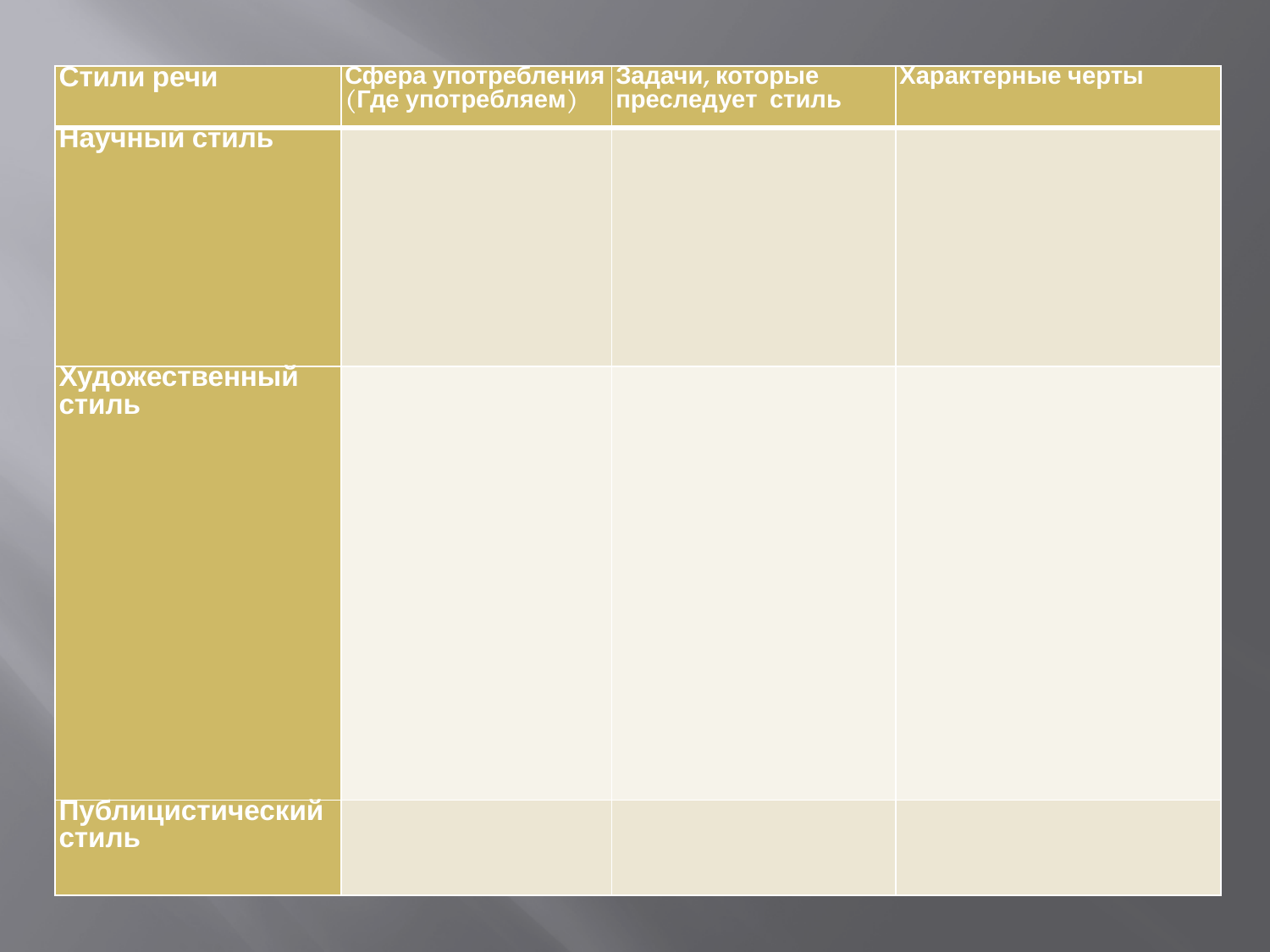

| Стили речи | Сфера употребления (Где употребляем) | Задачи, которые преследует стиль | Характерные черты |
| --- | --- | --- | --- |
| Научный стиль |  |  |  |
| Художественный стиль |  |  |  |
| Публицистический стиль |  |  |  |